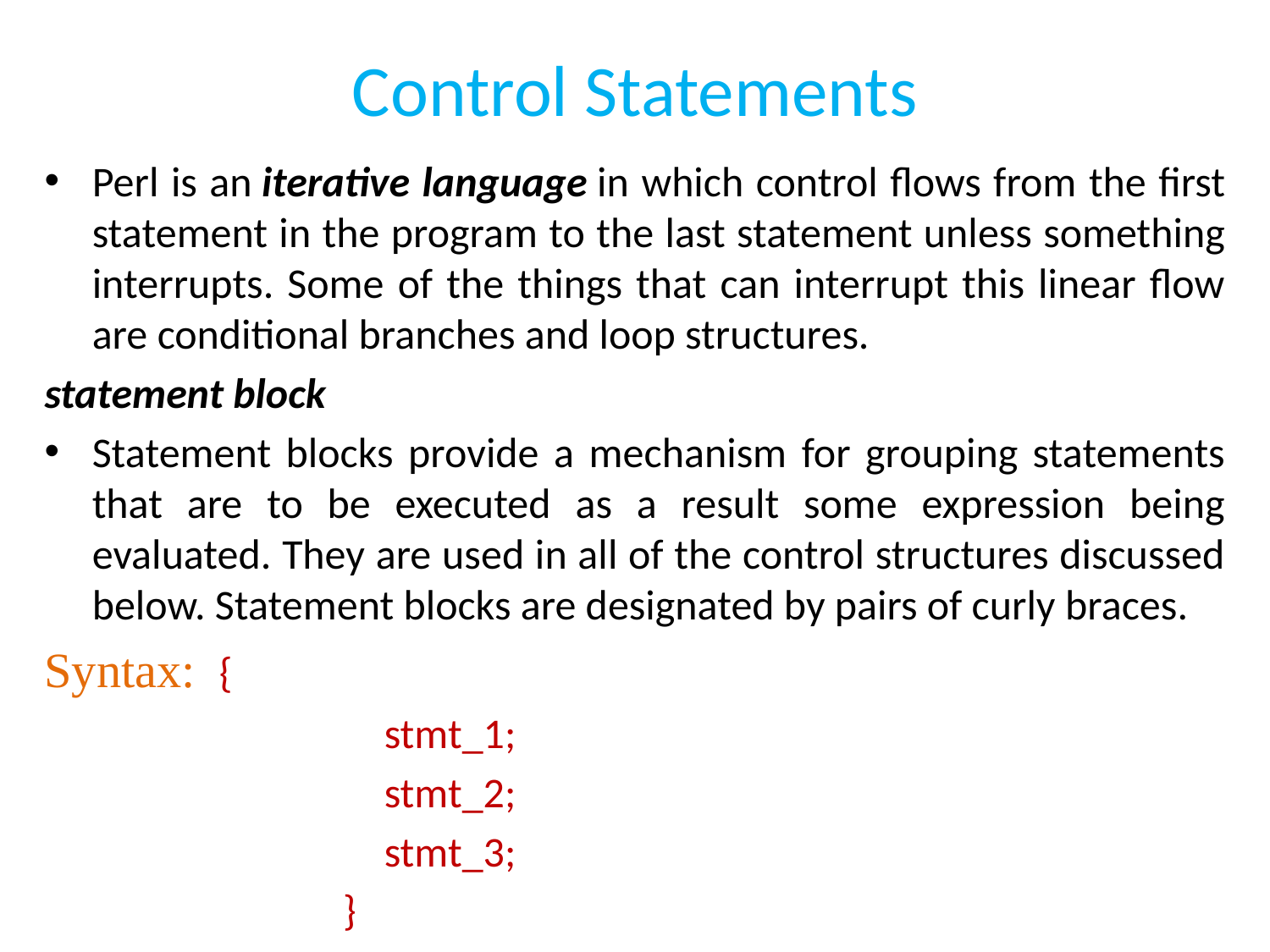

# Control Statements
Perl is an iterative language in which control flows from the first statement in the program to the last statement unless something interrupts. Some of the things that can interrupt this linear flow are conditional branches and loop structures.
statement block
Statement blocks provide a mechanism for grouping statements that are to be executed as a result some expression being evaluated. They are used in all of the control structures discussed below. Statement blocks are designated by pairs of curly braces.
Syntax:	{
			    stmt_1;
			    stmt_2;
			    stmt_3;
		             }